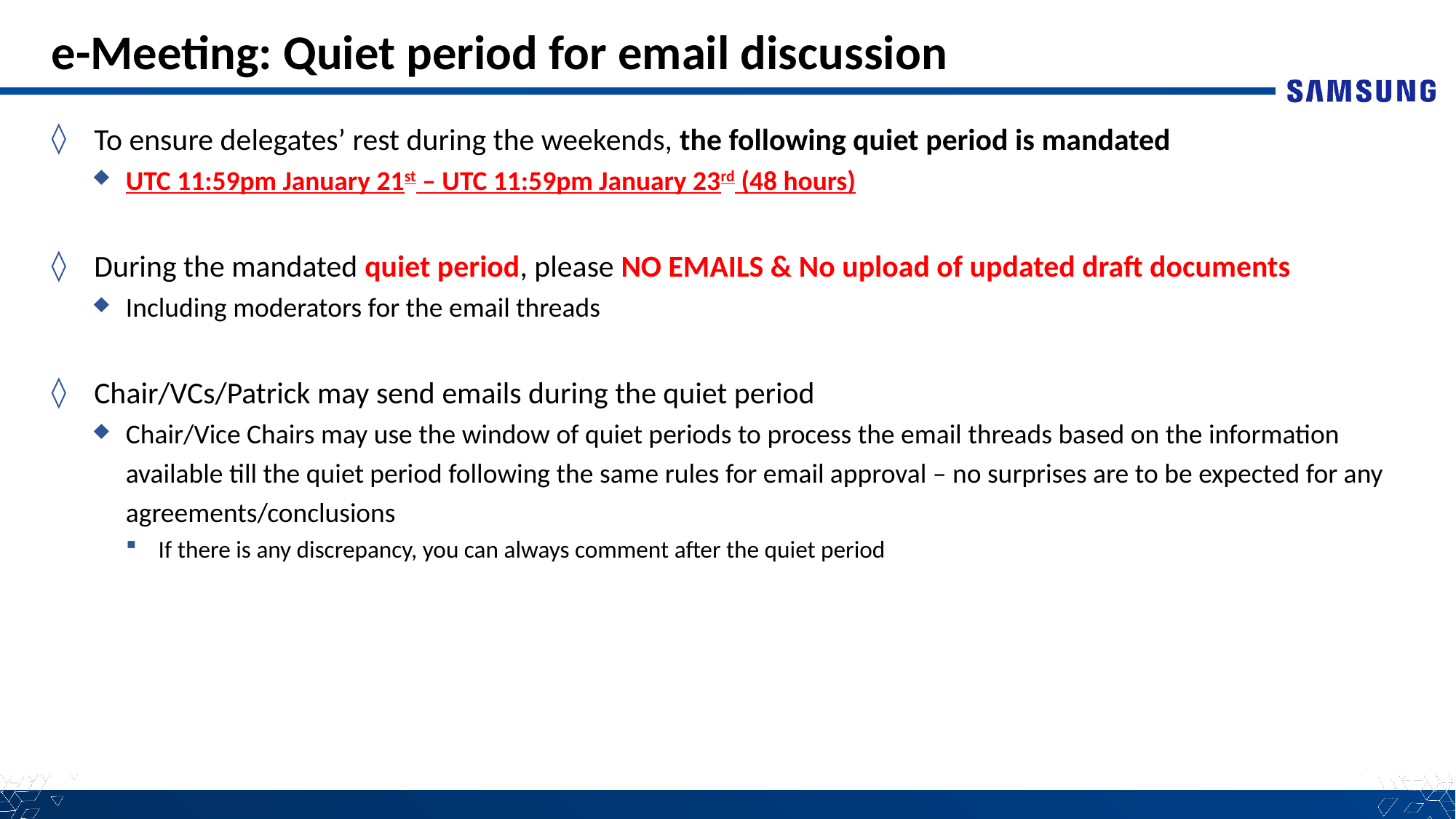

# e-Meeting: Quiet period for email discussion
To ensure delegates’ rest during the weekends, the following quiet period is mandated
UTC 11:59pm January 21st – UTC 11:59pm January 23rd (48 hours)

During the mandated quiet period, please NO EMAILS & No upload of updated draft documents
Including moderators for the email threads

Chair/VCs/Patrick may send emails during the quiet period
Chair/Vice Chairs may use the window of quiet periods to process the email threads based on the information available till the quiet period following the same rules for email approval – no surprises are to be expected for any agreements/conclusions
If there is any discrepancy, you can always comment after the quiet period